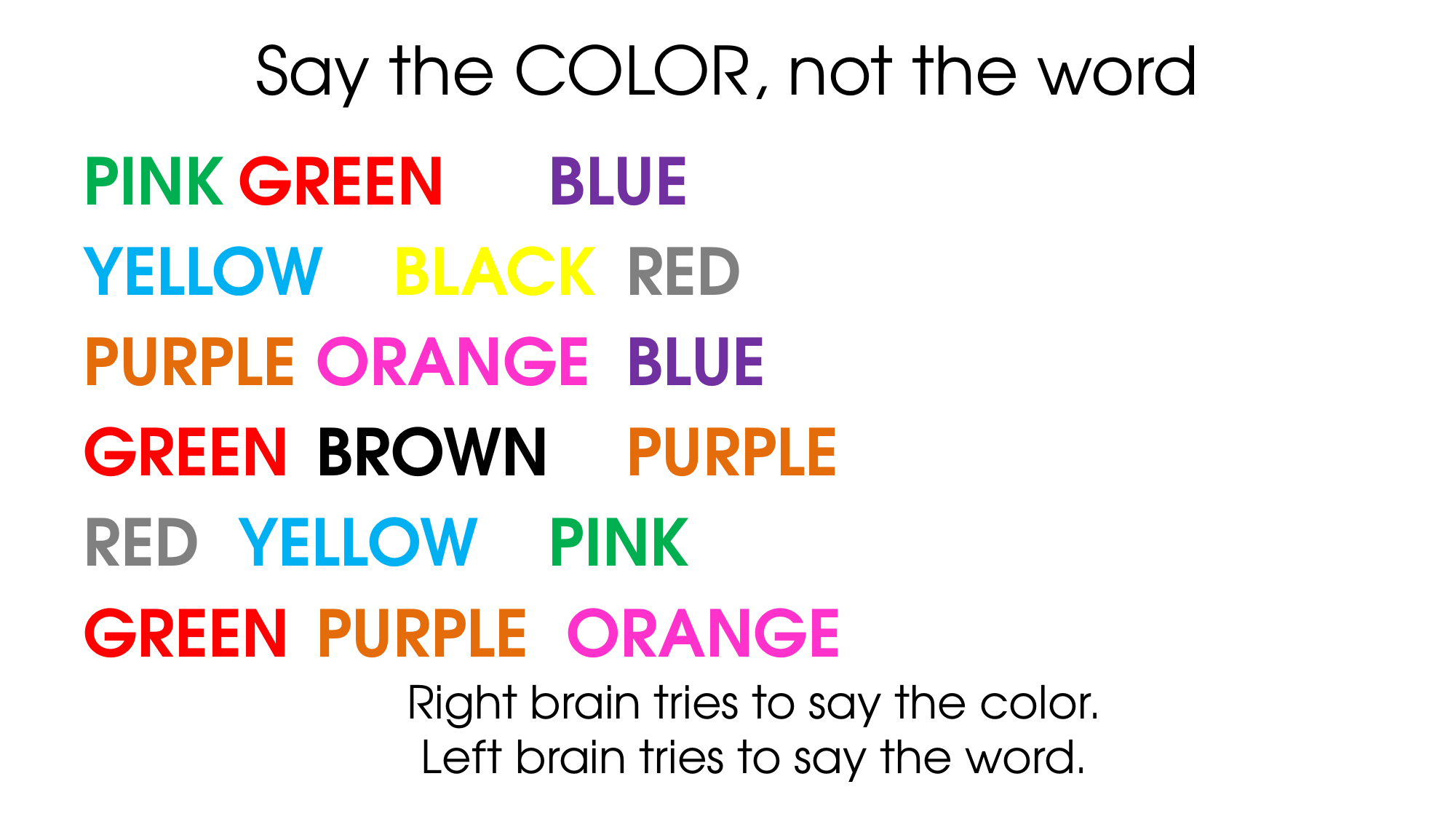

# Say the COLOR, not the word
PINK			GREEN		BLUE
YELLOW		BLACK		RED
PURPLE		ORANGE		BLUE
GREEN		BROWN		PURPLE
RED			YELLOW		PINK
GREEN		PURPLE		 ORANGE
Right brain tries to say the color.
Left brain tries to say the word.